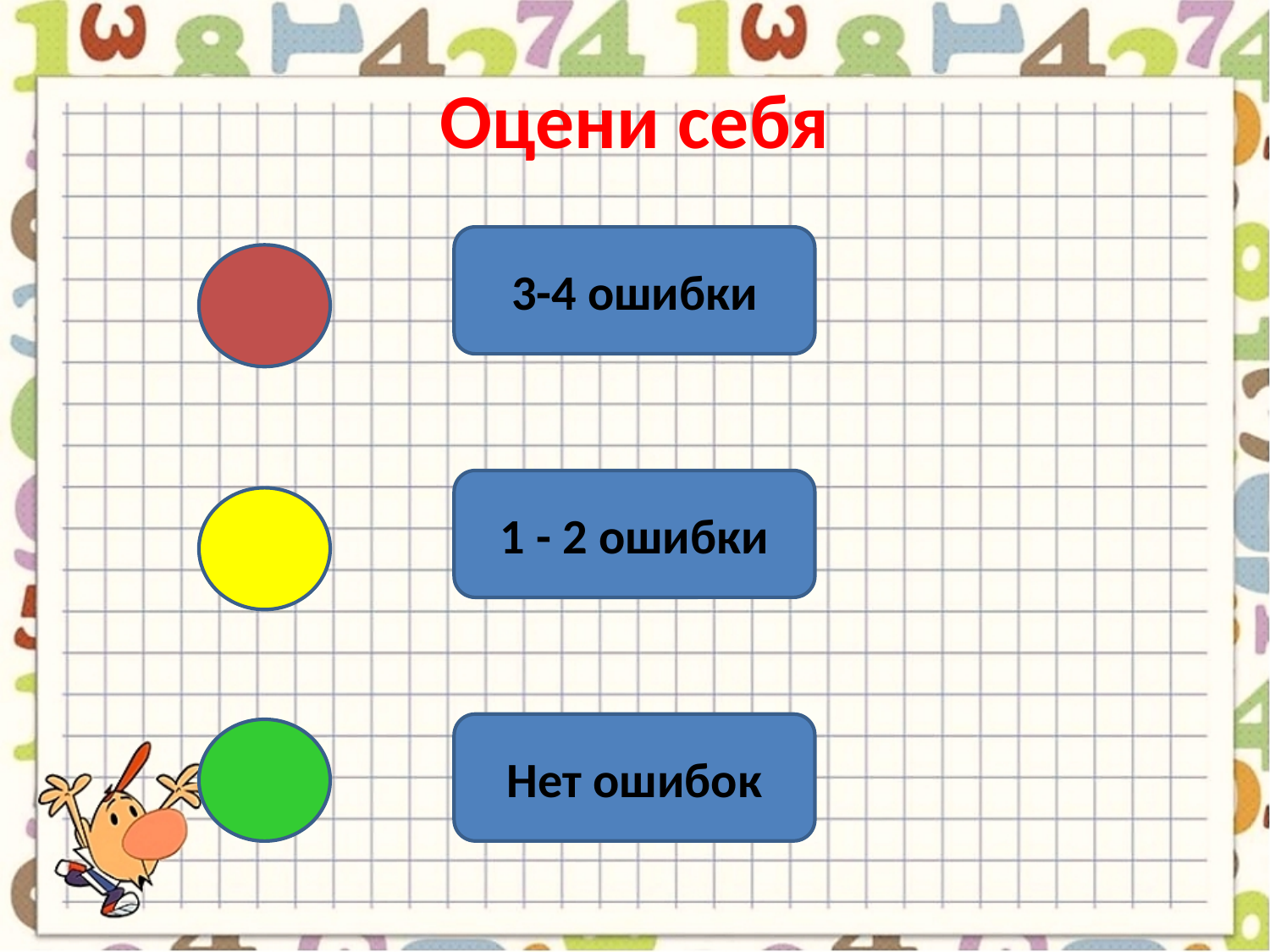

# Оцени себя
3-4 ошибки

1 - 2 ошибки

Нет ошибок